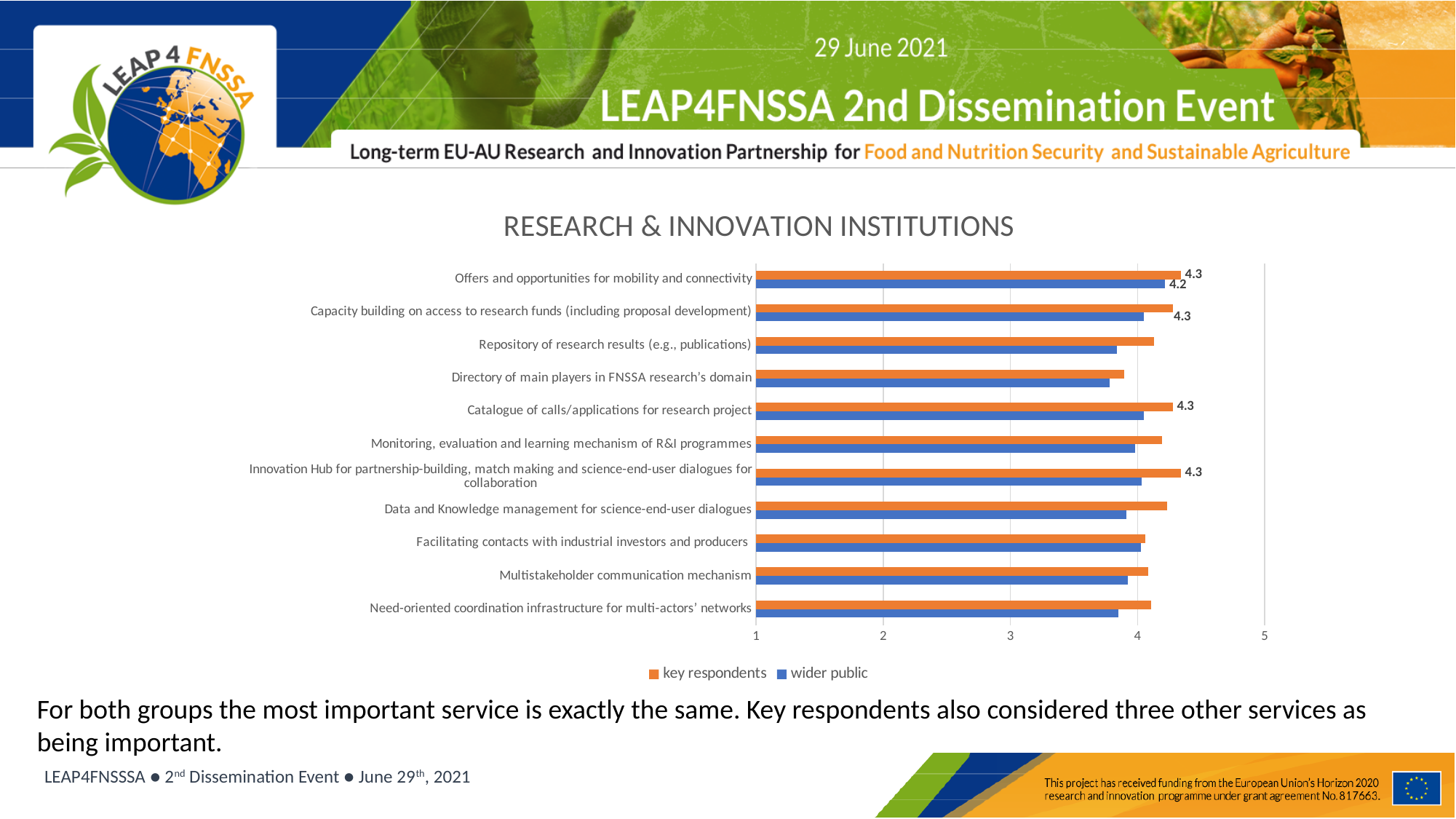

### Chart: RESEARCH & INNOVATION INSTITUTIONS

| Category | wider public | key respondents |
|---|---|---|
| Need-oriented coordination infrastructure for multi-actors’ networks | 3.8491379310344827 | 4.1063829787234045 |
| Multistakeholder communication mechanism | 3.9267241379310347 | 4.085106382978723 |
| Facilitating contacts with industrial investors and producers  | 4.025974025974026 | 4.0638297872340425 |
| Data and Knowledge management for science-end-user dialogues | 3.9134199134199132 | 4.23404255319149 |
| Innovation Hub for partnership-building, match making and science-end-user dialogues for collaboration | 4.034632034632034 | 4.340425531914893 |
| Monitoring, evaluation and learning mechanism of R&I programmes | 3.9783549783549783 | 4.191489361702128 |
| Catalogue of calls/applications for research project | 4.0476190476190474 | 4.276595744680851 |
| Directory of main players in FNSSA research’s domain | 3.7835497835497836 | 3.893617021276596 |
| Repository of research results (e.g., publications) | 3.8354978354978355 | 4.127659574468085 |
| Capacity building on access to research funds (including proposal development) | 4.0476190476190474 | 4.276595744680851 |
| Offers and opportunities for mobility and connectivity | 4.216450216450217 | 4.340425531914893 |
For both groups the most important service is exactly the same. Key respondents also considered three other services as being important.